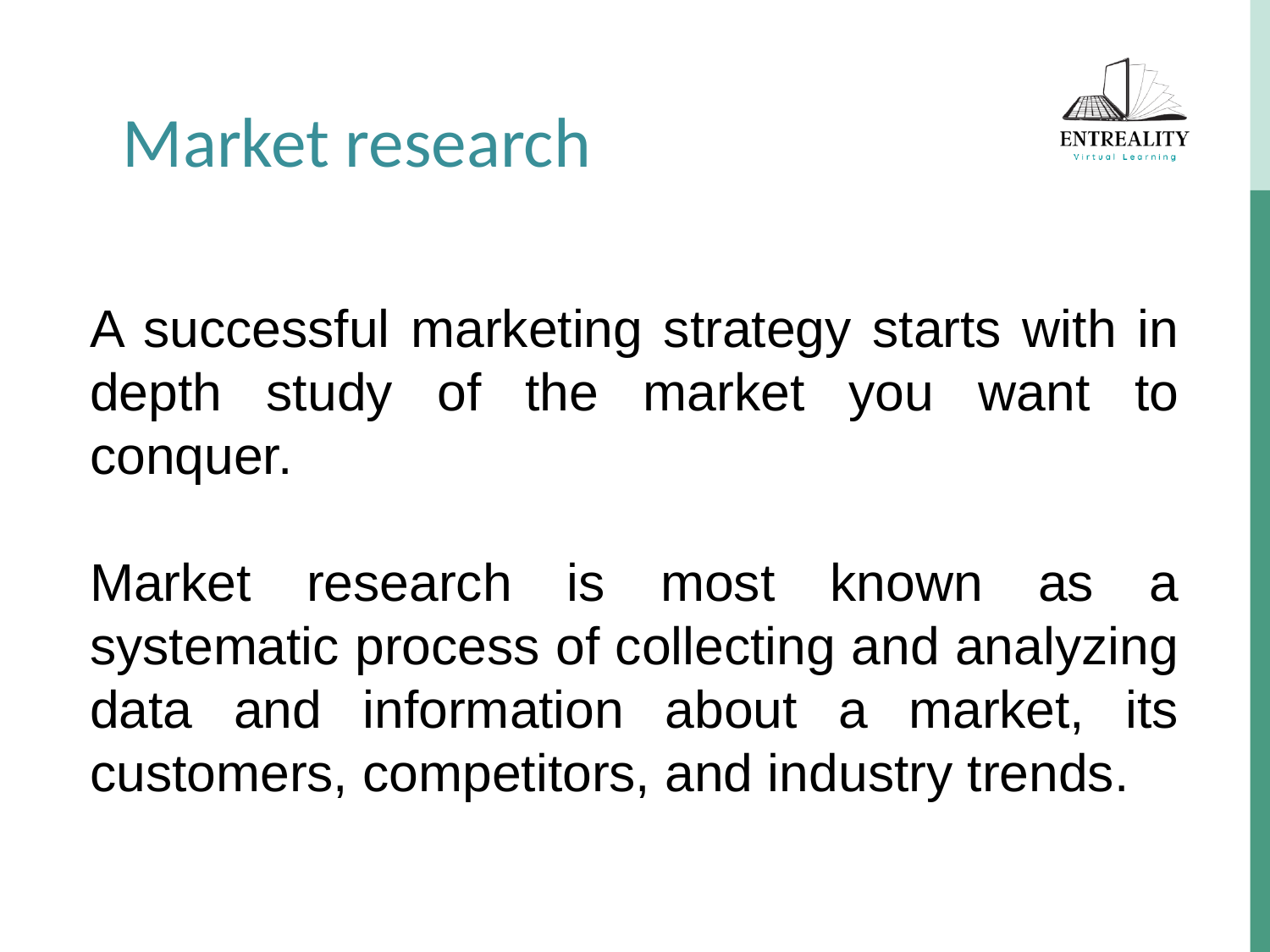

Market research
A successful marketing strategy starts with in depth study of the market you want to conquer.

Market research is most known as a systematic process of collecting and analyzing data and information about a market, its customers, competitors, and industry trends.